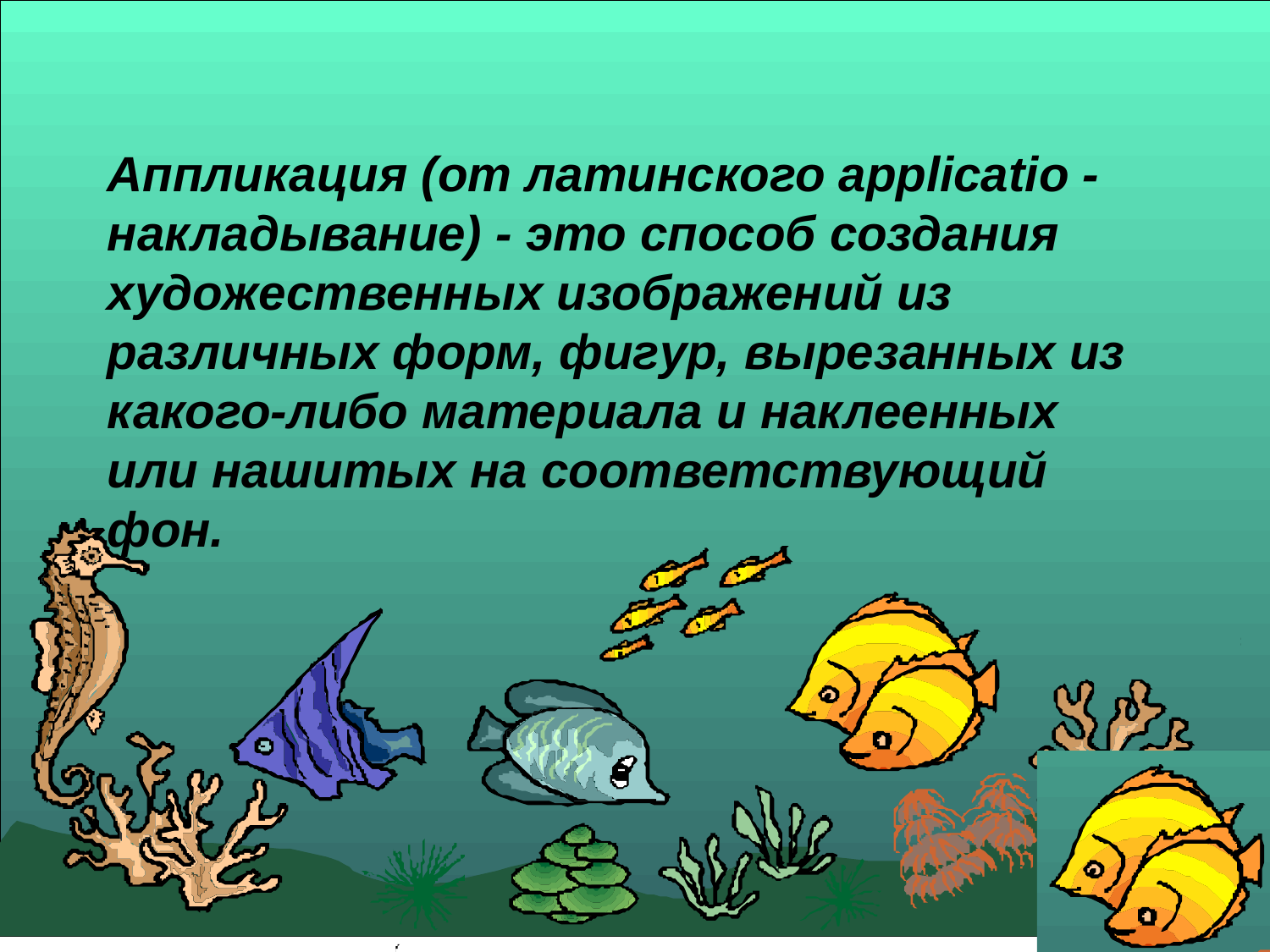

Аппликация (от латинского applicatio - накладывание) - это способ создания художественных изображений из различных форм, фигур, вырезанных из какого-либо материала и наклеенных или нашитых на соответствующий фон.